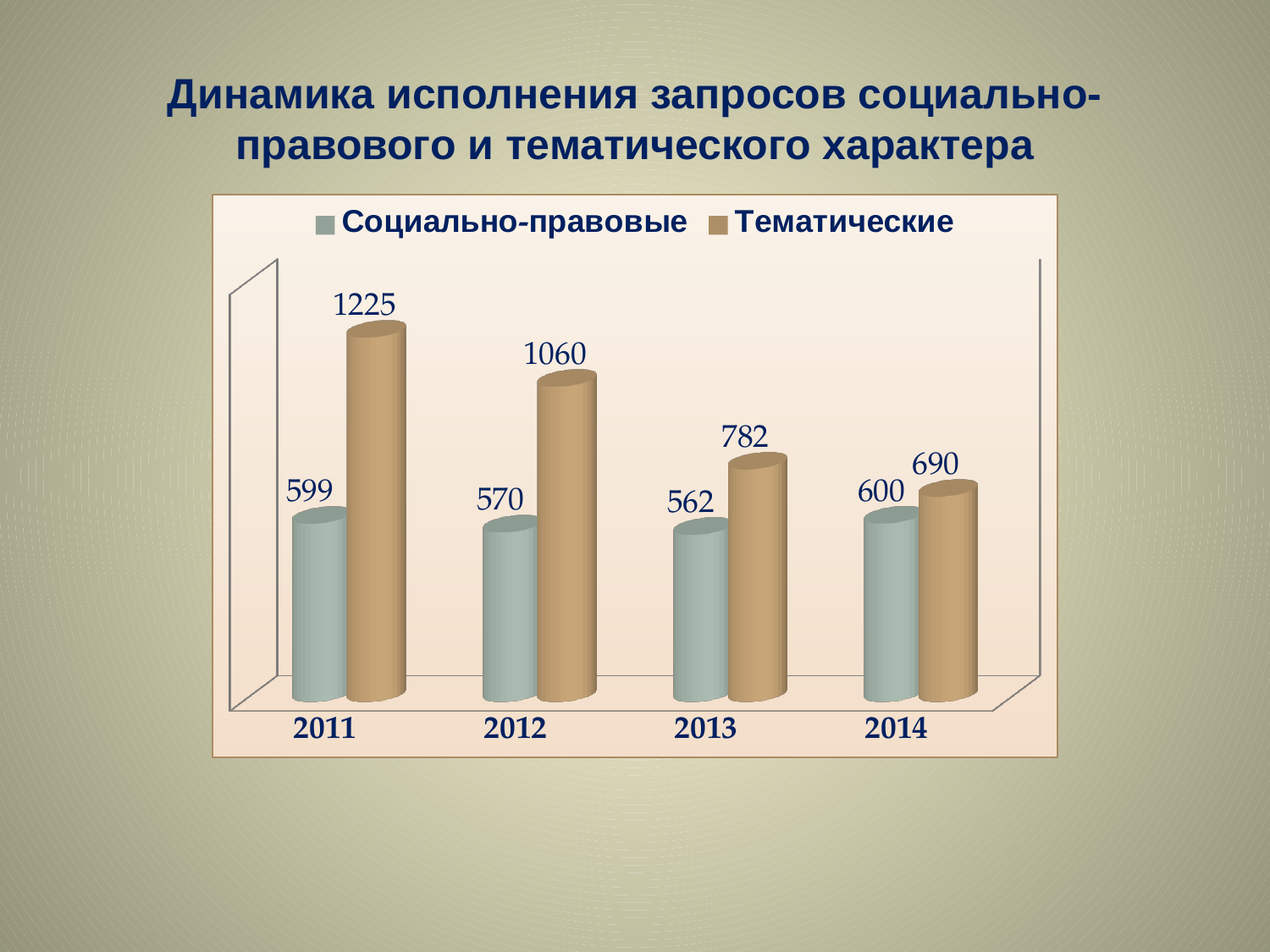

# Динамика исполнения запросов социально-правового и тематического характера

[unsupported chart]